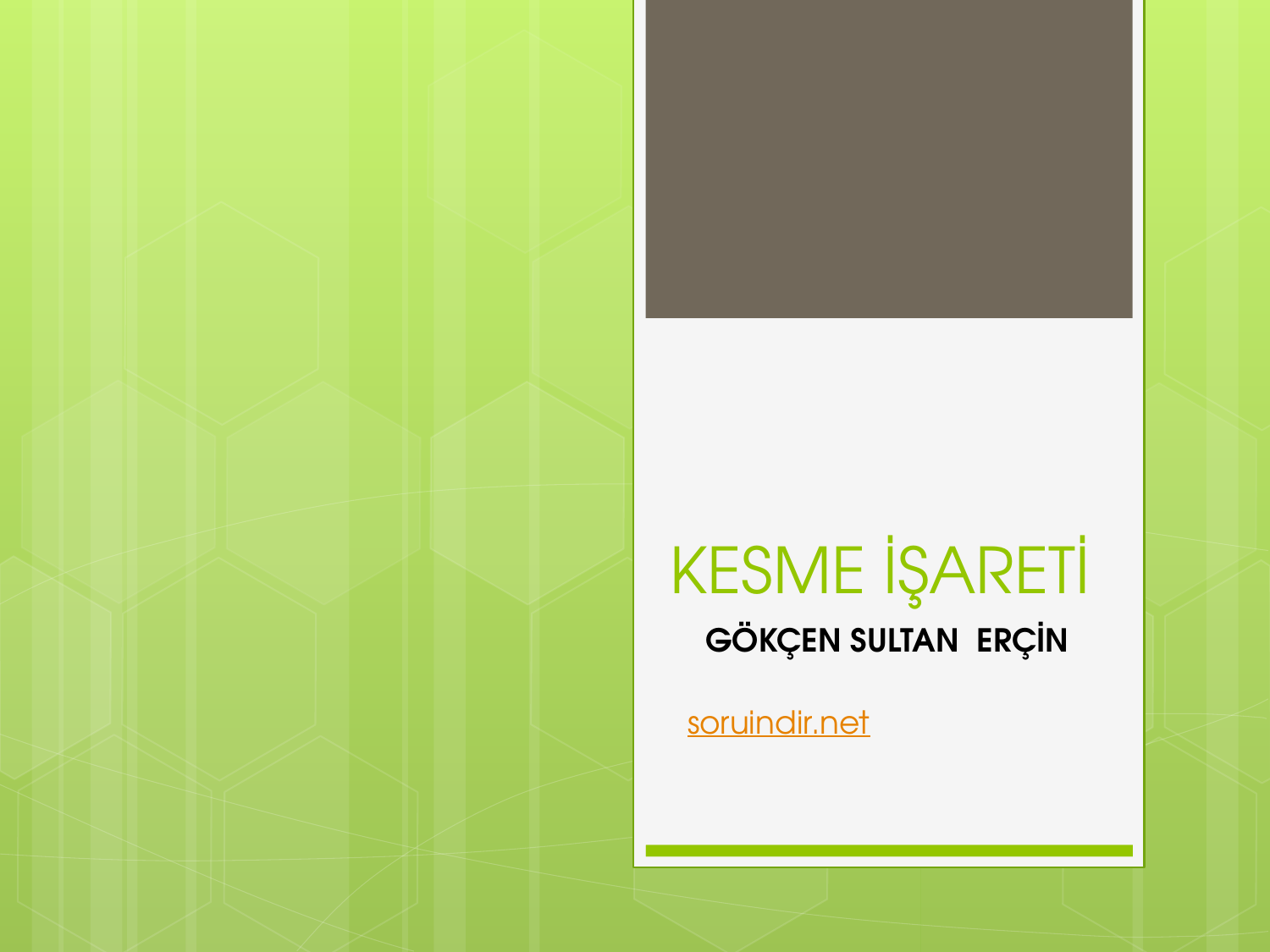

# KESME İŞARETİ
GÖKÇEN SULTAN  ERÇİN
soruindir.net